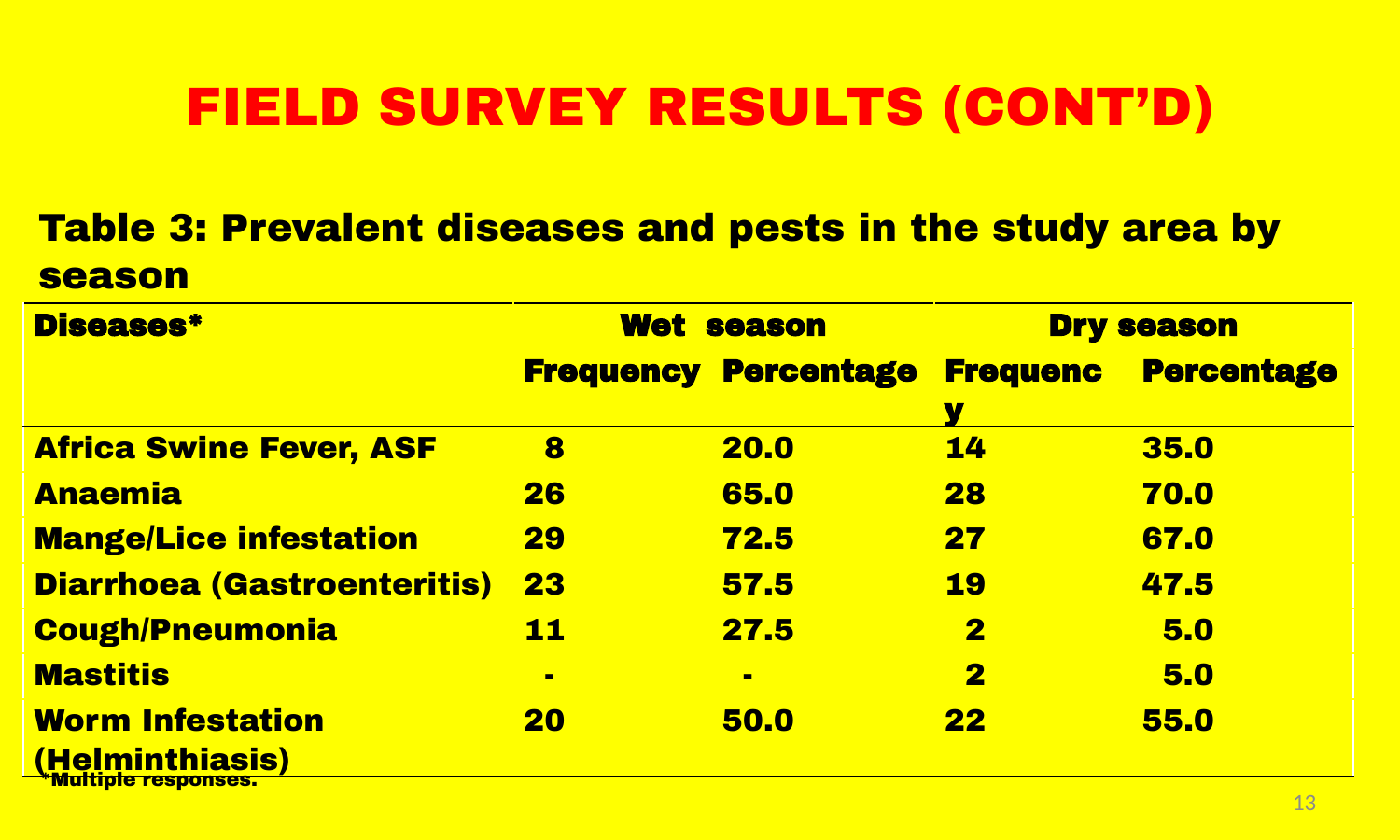

# FIELD SURVEY RESULTS (CONT’D)
Table 3: Prevalent diseases and pests in the study area by season

| Diseases\* | Wet season |  | Dry season |  |
| --- | --- | --- | --- | --- |
|  | Frequency | Percentage | Frequency | Percentage |
| Africa Swine Fever, ASF | 8 | 20.0 | 14 | 35.0 |
| Anaemia | 26 | 65.0 | 28 | 70.0 |
| Mange/Lice infestation | 29 | 72.5 | 27 | 67.0 |
| Diarrhoea (Gastroenteritis) | 23 | 57.5 | 19 | 47.5 |
| Cough/Pneumonia | 11 | 27.5 | 2 | 5.0 |
| Mastitis | - | - | 2 | 5.0 |
| Worm Infestation (Helminthiasis) | 20 | 50.0 | 22 | 55.0 |
*Multiple responses.

13